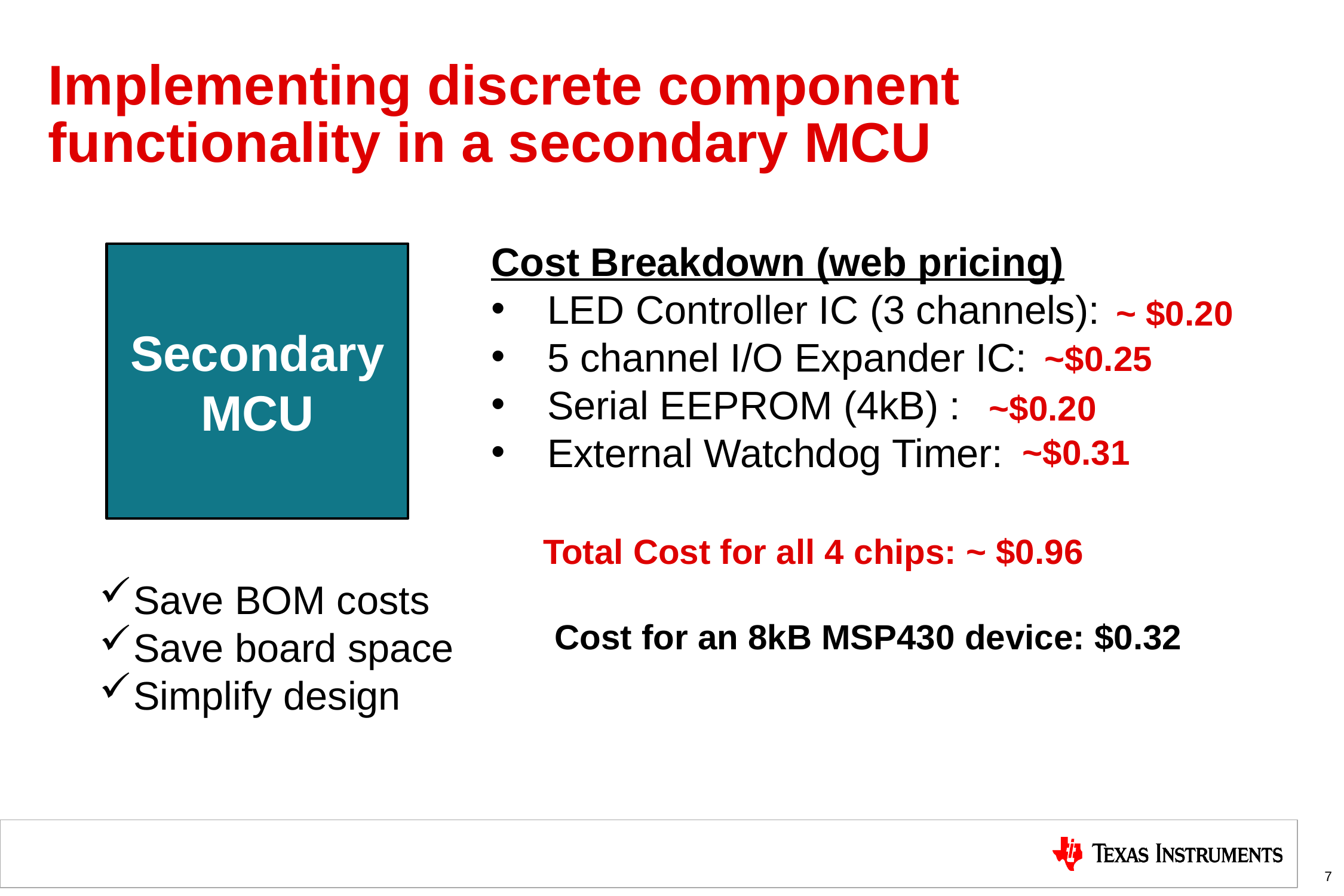

#
Implementing discrete component functionality in a secondary MCU
Cost Breakdown (web pricing)
LED Controller IC (3 channels):
5 channel I/O Expander IC:
Serial EEPROM (4kB) :
External Watchdog Timer:
Secondary MCU
~ $0.20
~$0.25
~$0.20
~$0.31
Total Cost for all 4 chips: ~ $0.96

Save BOM costs
Save board space
Simplify design
Cost for an 8kB MSP430 device: $0.32
7